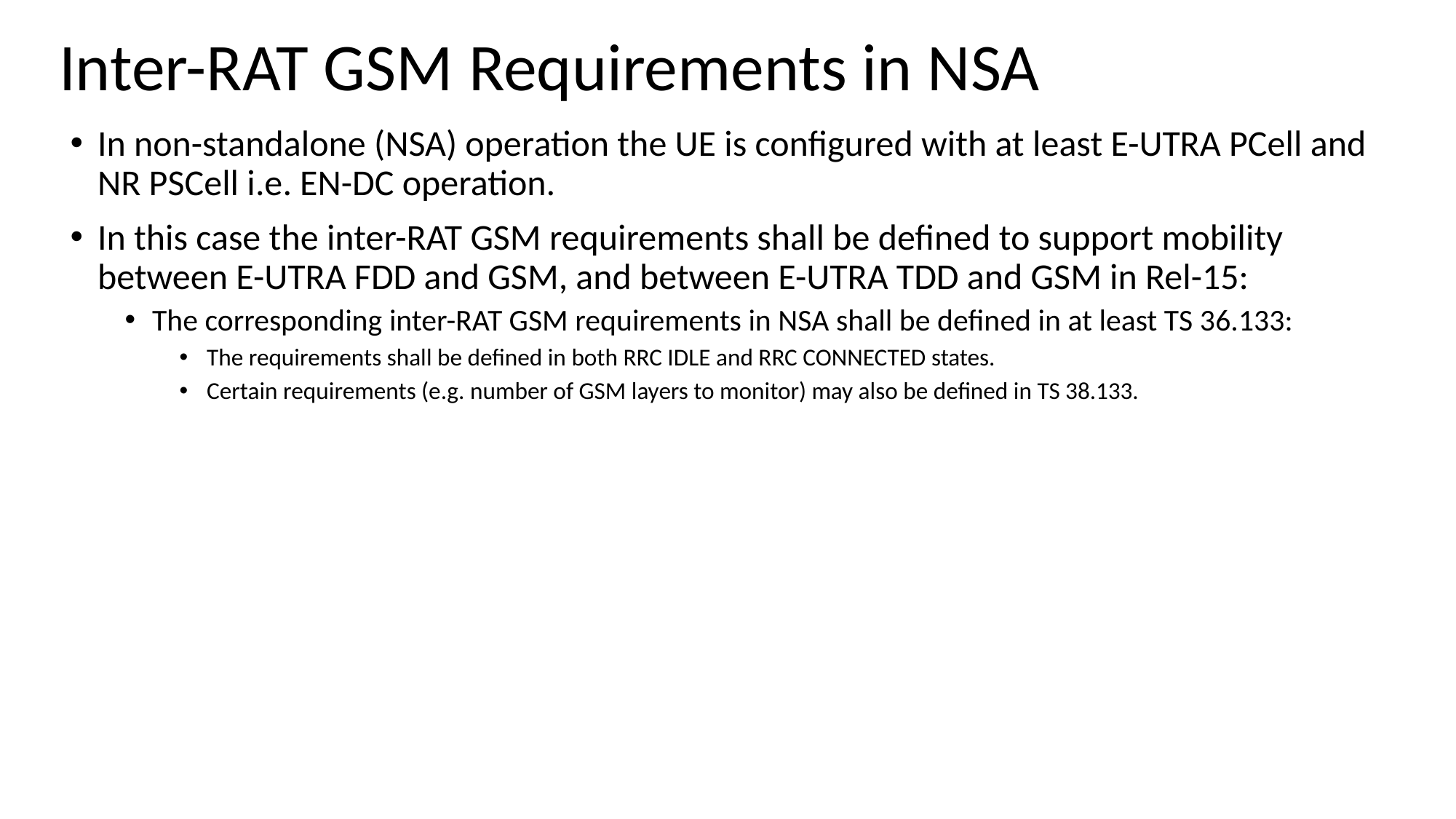

# Inter-RAT GSM Requirements in NSA
In non-standalone (NSA) operation the UE is configured with at least E-UTRA PCell and NR PSCell i.e. EN-DC operation.
In this case the inter-RAT GSM requirements shall be defined to support mobility between E-UTRA FDD and GSM, and between E-UTRA TDD and GSM in Rel-15:
The corresponding inter-RAT GSM requirements in NSA shall be defined in at least TS 36.133:
The requirements shall be defined in both RRC IDLE and RRC CONNECTED states.
Certain requirements (e.g. number of GSM layers to monitor) may also be defined in TS 38.133.